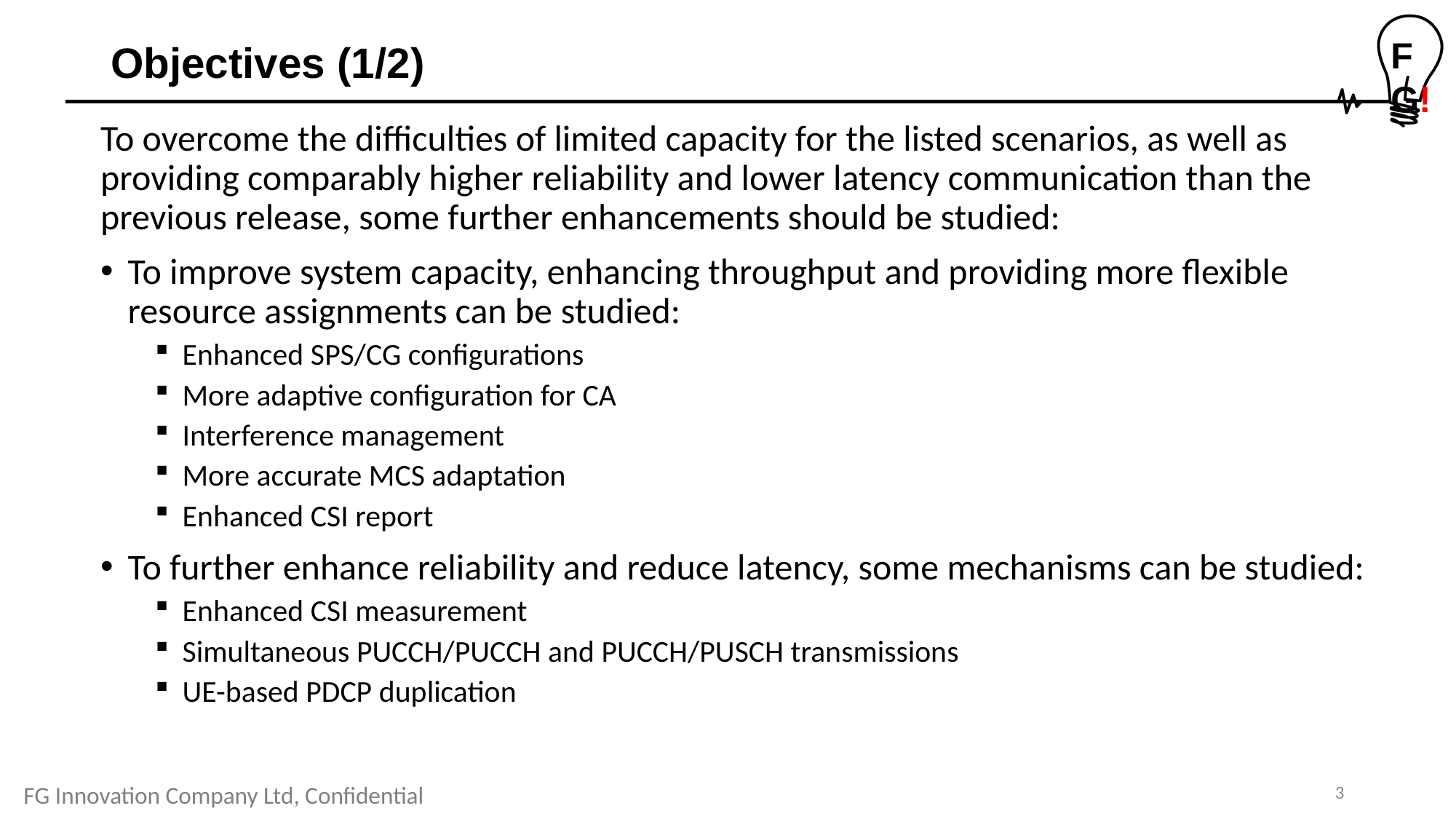

# Objectives (1/2)
To overcome the difficulties of limited capacity for the listed scenarios, as well as providing comparably higher reliability and lower latency communication than the previous release, some further enhancements should be studied:
To improve system capacity, enhancing throughput and providing more flexible resource assignments can be studied:
Enhanced SPS/CG configurations ​
More adaptive configuration for CA
Interference management
More accurate MCS adaptation
Enhanced CSI report
To further enhance reliability and reduce latency, some mechanisms can be studied:
Enhanced CSI measurement
Simultaneous PUCCH/PUCCH and PUCCH/PUSCH transmissions
UE-based PDCP duplication

3